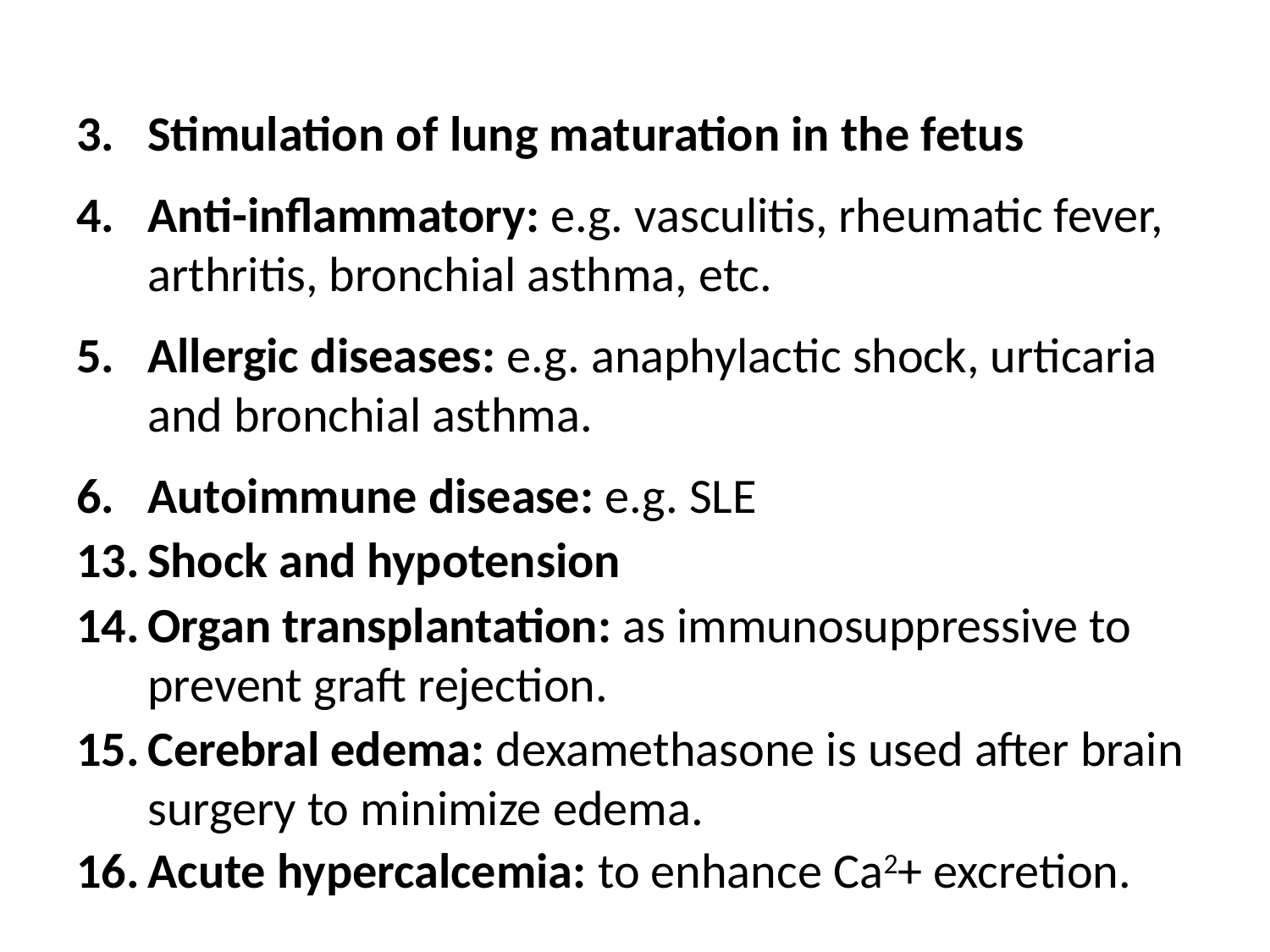

Stimulation of lung maturation in the fetus
Anti-inflammatory: e.g. vasculitis, rheumatic fever, arthritis, bronchial asthma, etc.
Allergic diseases: e.g. anaphylactic shock, urticaria and bronchial asthma.
Autoimmune disease: e.g. SLE
Shock and hypotension
Organ transplantation: as immunosuppressive to prevent graft rejection.
Cerebral edema: dexamethasone is used after brain surgery to minimize edema.
Acute hypercalcemia: to enhance Ca2+ excretion.